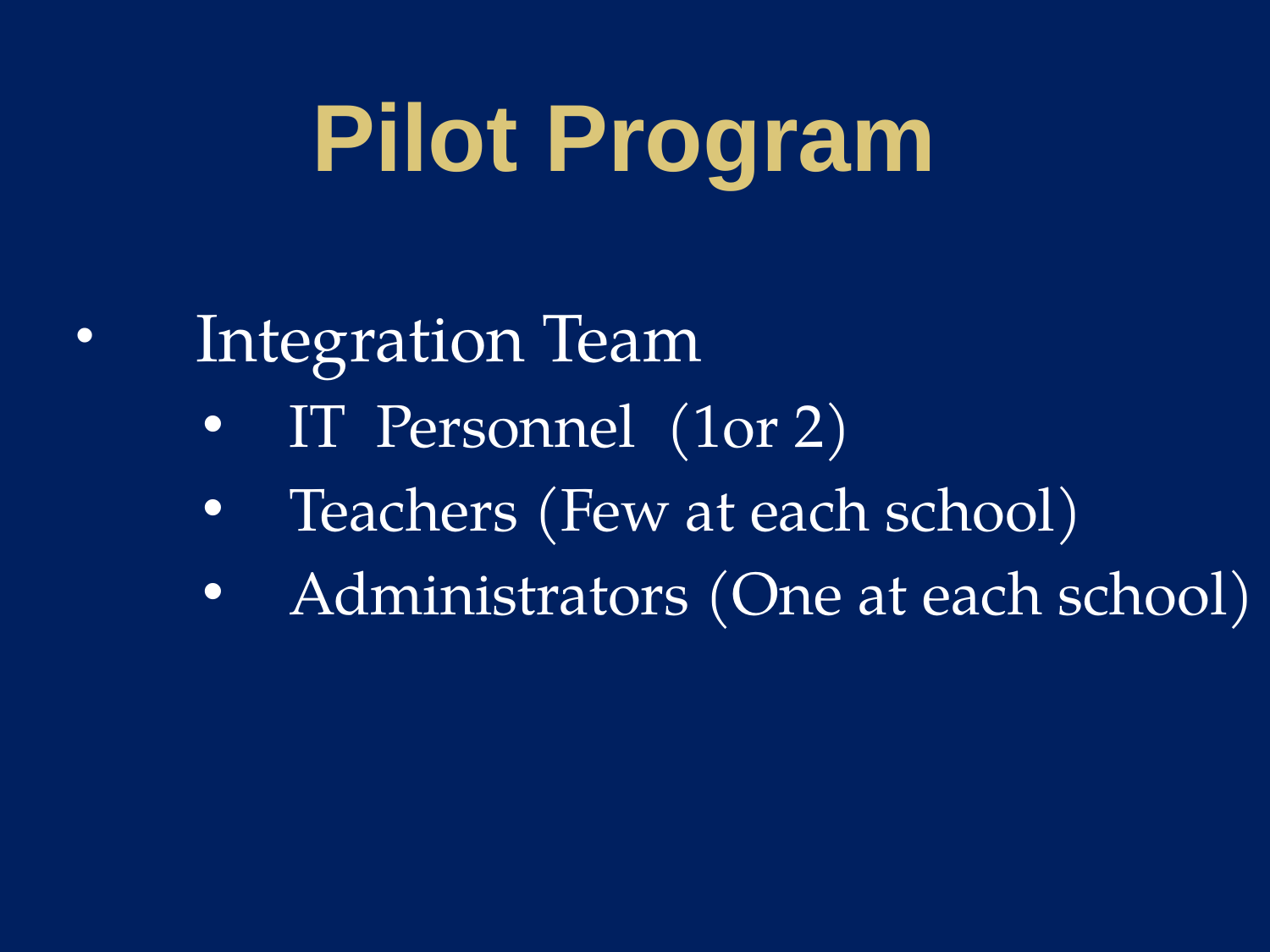

# Pilot Program

 Integration Team
 IT  Personnel  (1or 2)
 Teachers (Few at each school)
 Administrators (One at each school)